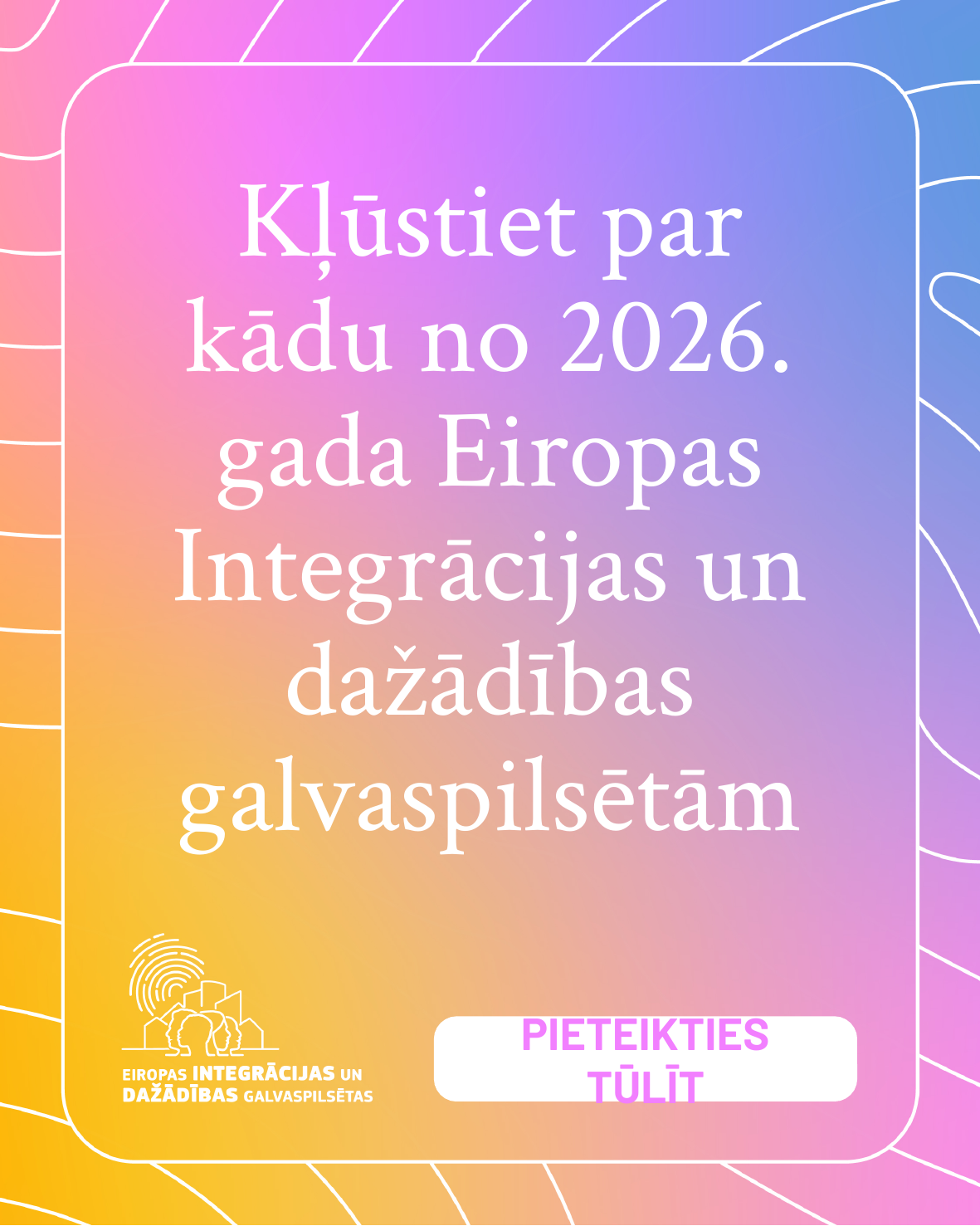

# Kļūstiet par kādu no 2026. gada Eiropas Integrācijas un dažādības galvaspilsētām
PIETEIKTIES TŪLĪT